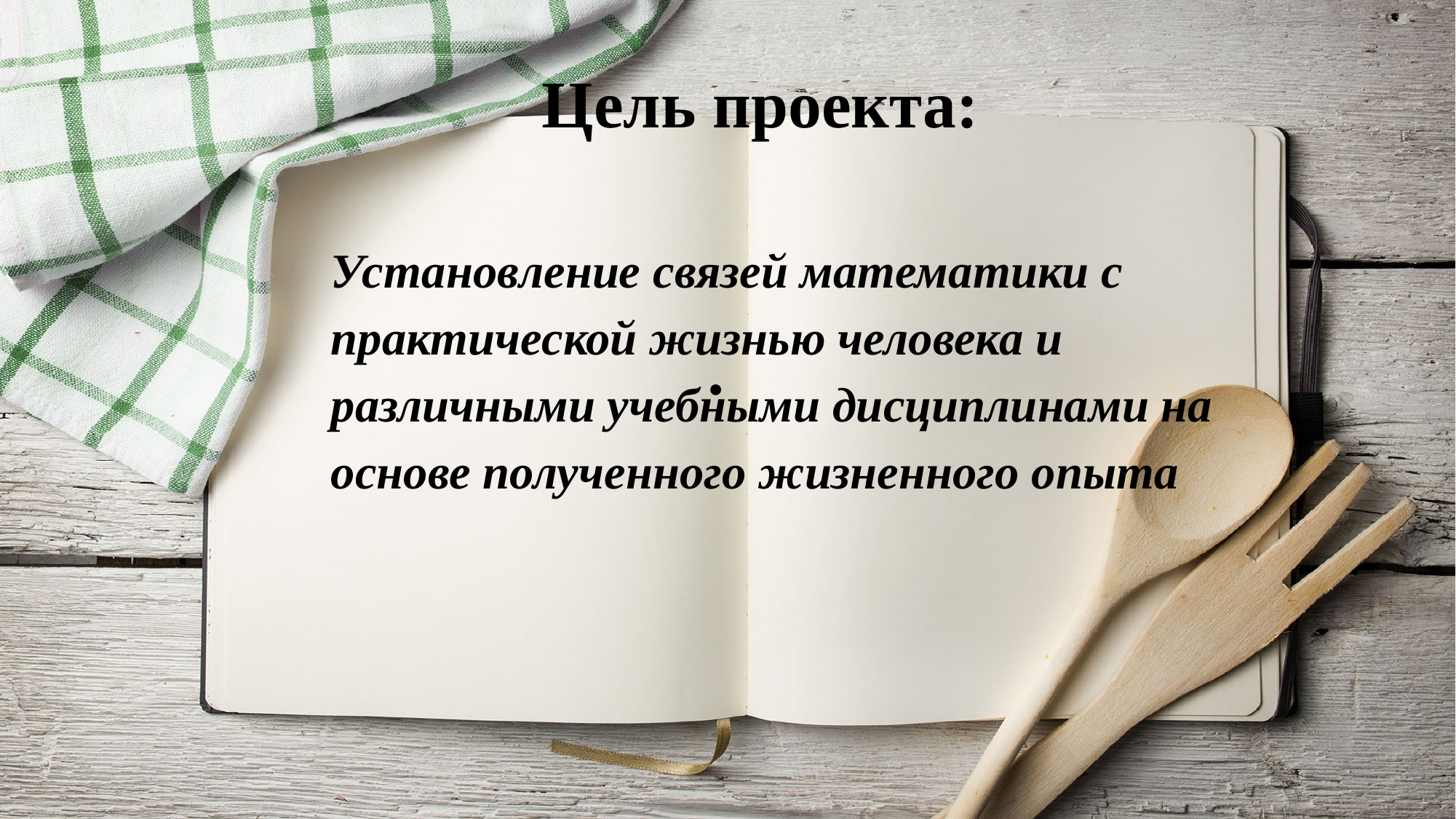

Цель проекта:
# .
Установление связей математики с практической жизнью человека и различными учебными дисциплинами на основе полученного жизненного опыта